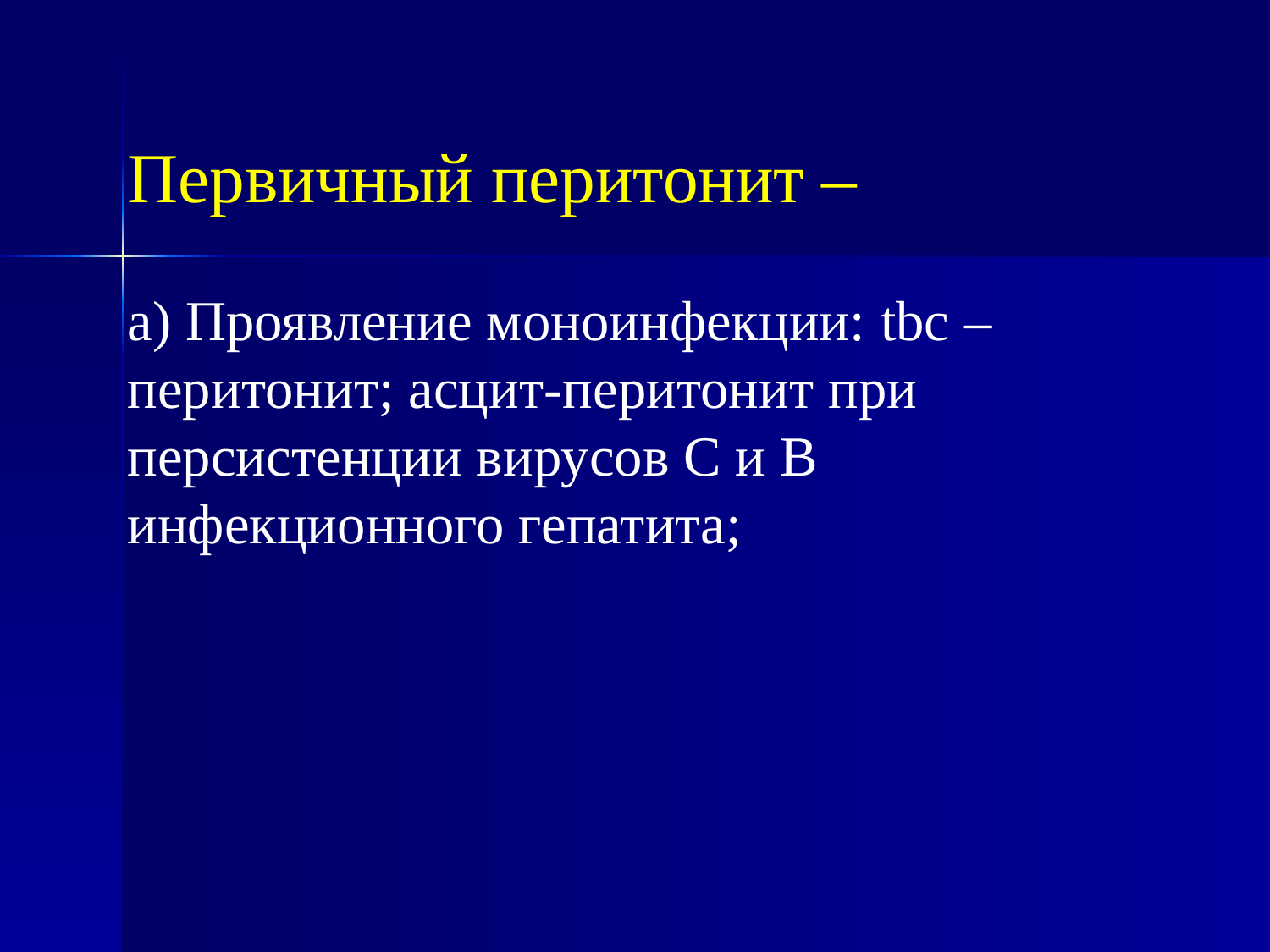

Первичный перитонит –

а) Проявление моноинфекции: tbc – 	перитонит; асцит-перитонит при 	персистенции вирусов С и В 	инфекционного гепатита;